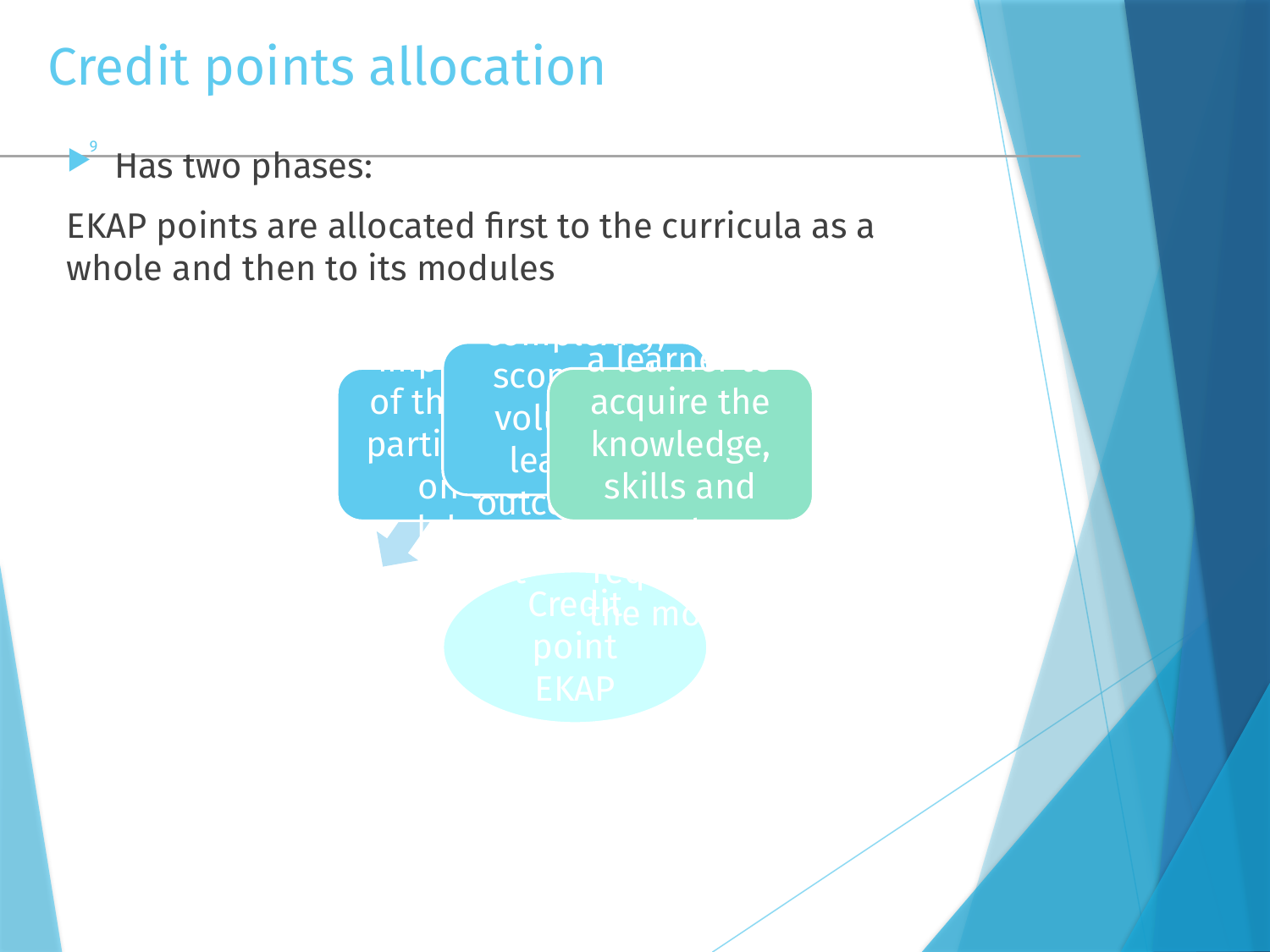

# Credit points allocation
9
Has two phases:
EKAP points are allocated first to the curricula as a whole and then to its modules

Credit point
EKAP